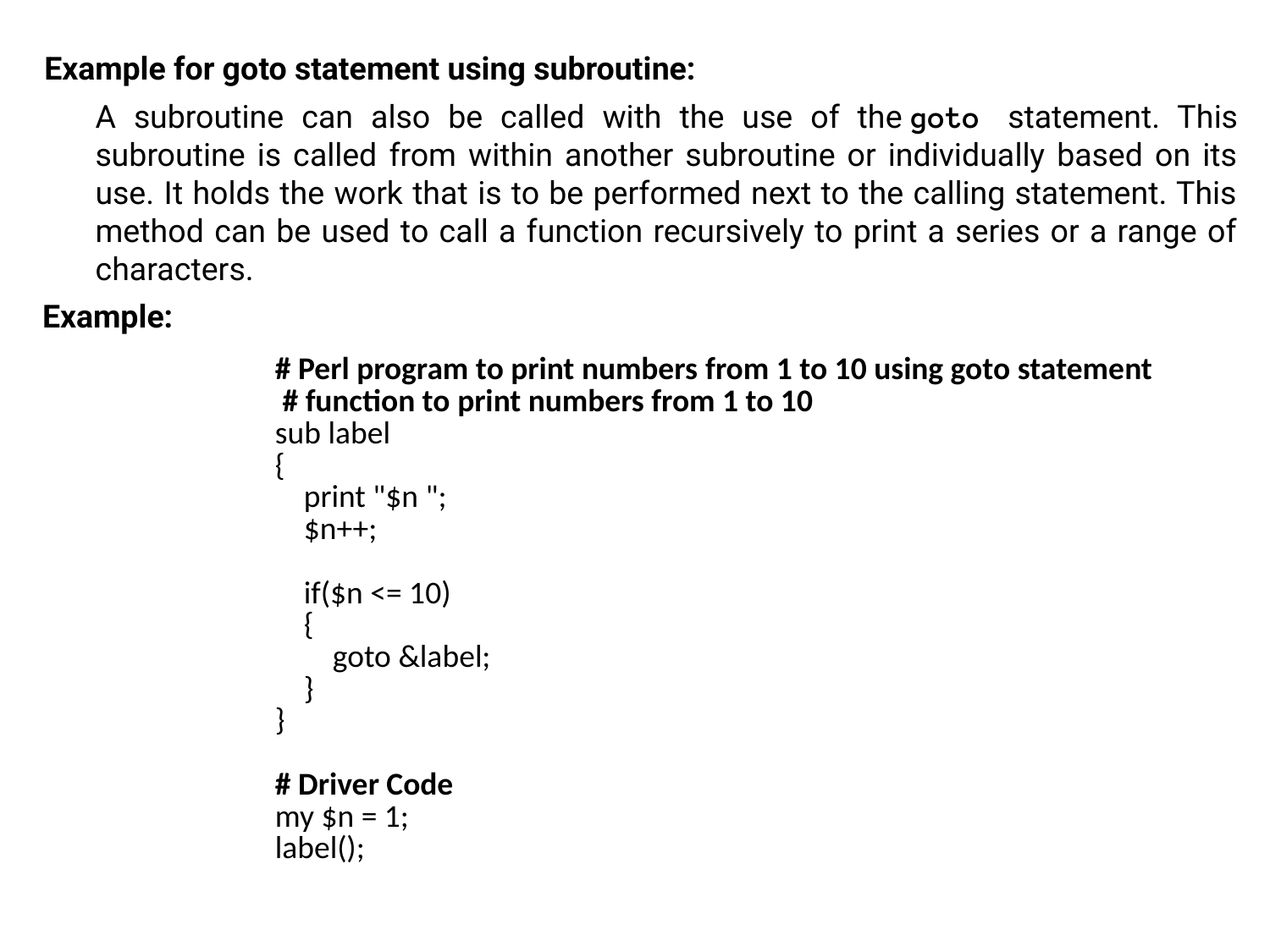

Example for goto statement using subroutine:
A subroutine can also be called with the use of the goto statement. This subroutine is called from within another subroutine or individually based on its use. It holds the work that is to be performed next to the calling statement. This method can be used to call a function recursively to print a series or a range of characters.
Example:

| # Perl program to print numbers from 1 to 10 using goto statement   # function to print numbers from 1 to 10  sub label {     print "$n ";     $n++;            if($n <= 10)     {         goto &label;     } }    # Driver Code my $n = 1; label(); |
| --- |